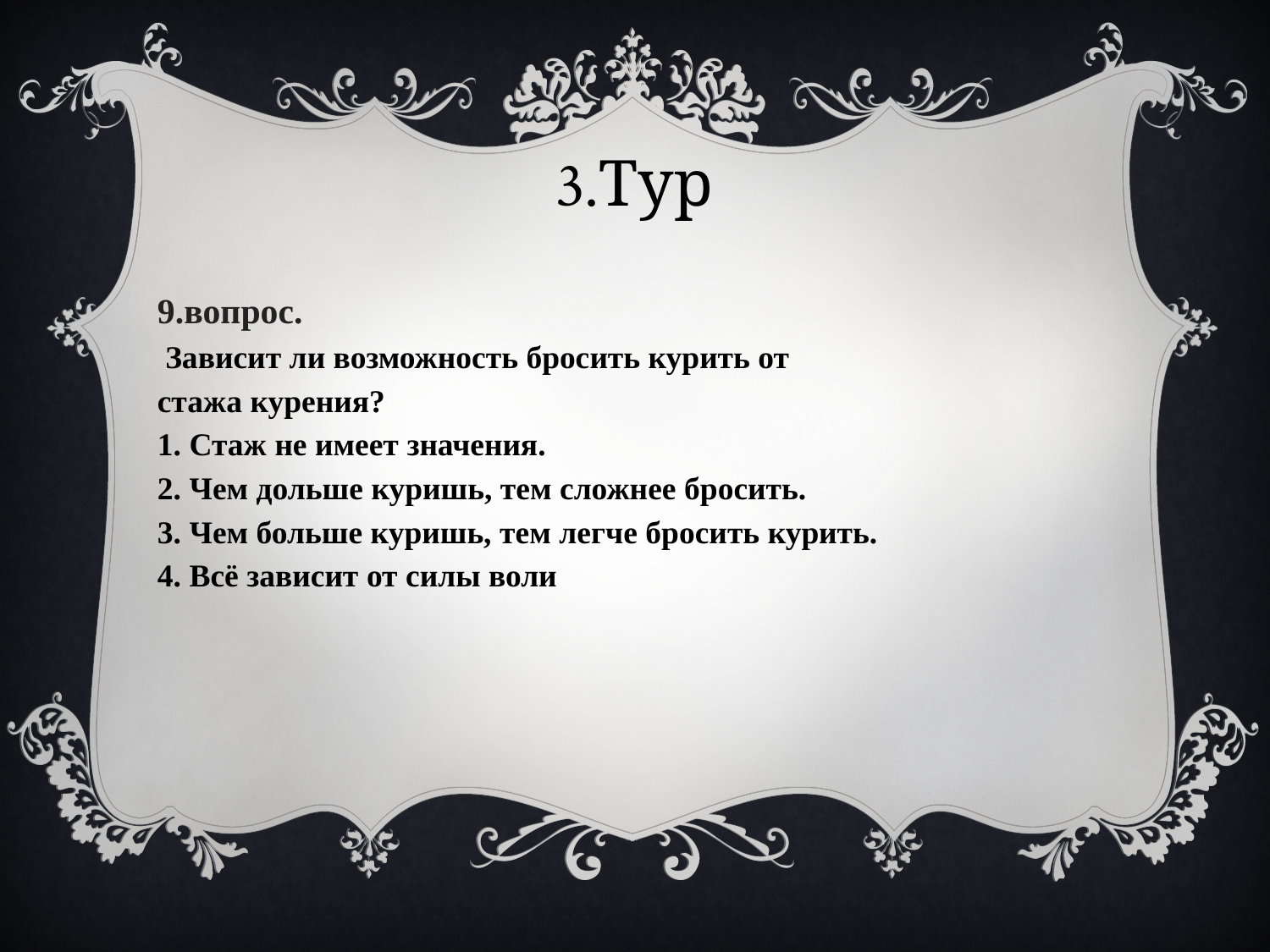

3.Тур
9.вопрос.
 Зависит ли возможность бросить курить от стажа курения?
1. Стаж не имеет значения.
2. Чем дольше куришь, тем сложнее бросить.
3. Чем больше куришь, тем легче бросить курить.
4. Всё зависит от силы воли